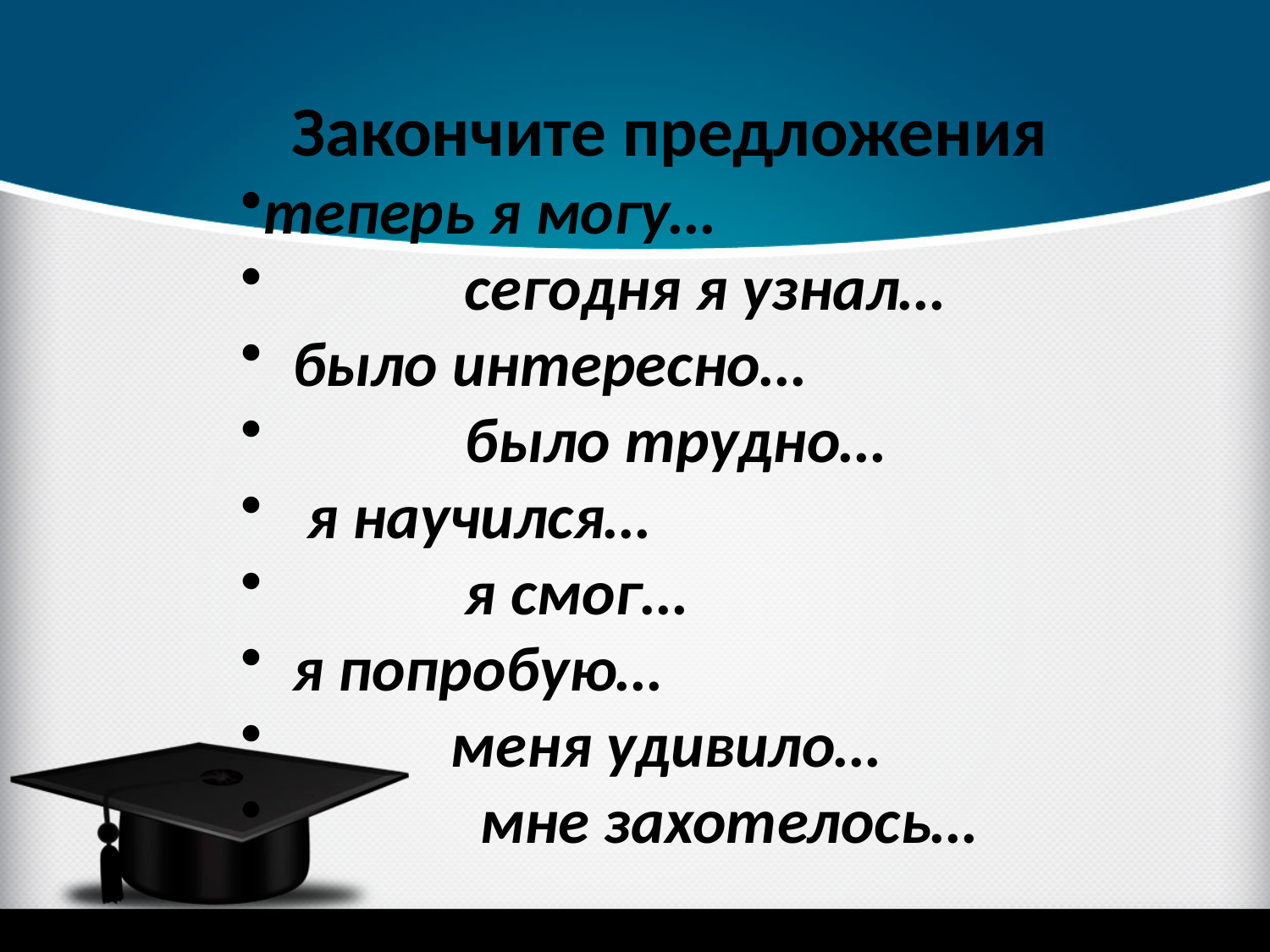

Закончите предложения
теперь я могу…
              сегодня я узнал…
  было интересно…
              было трудно…
   я научился…
              я смог…
  я попробую…
             меня удивило…
               мне захотелось…